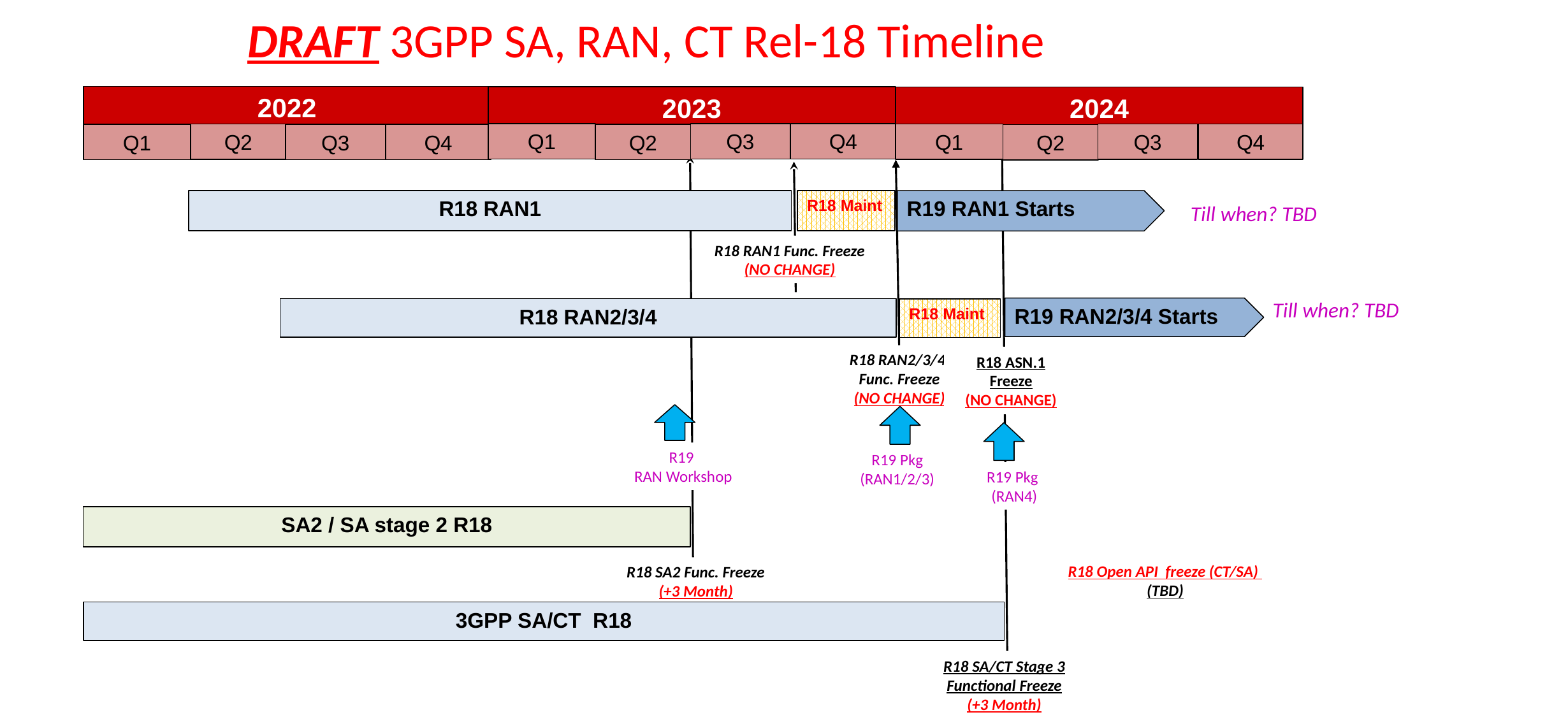

# DRAFT 3GPP SA, RAN, CT Rel-18 Timeline
2022
Q2
Q3
Q4
Q1
2023
2024
Q3
Q4
Q1
Q3
Q4
Q1
Q2
Q2
R19 RAN1 Starts
R18 Maint
R18 RAN1
Till when? TBD
R18 RAN1 Func. Freeze
(NO CHANGE)
R19 RAN2/3/4 Starts
R18 RAN2/3/4
R18 Maint
R18 RAN2/3/4
Func. Freeze
(NO CHANGE)

R19
RAN Workshop
R19 Pkg
(RAN1/2/3)
R19 Pkg
 (RAN4)
Till when? TBD
R18 ASN.1 Freeze
(NO CHANGE)

SA2 / SA stage 2 R18
R18 Open API  freeze (CT/SA)
(TBD)
R18 SA2 Func. Freeze
(+3 Month)
3GPP SA/CT  R18
R18 SA/CT Stage 3 Functional Freeze
(+3 Month)